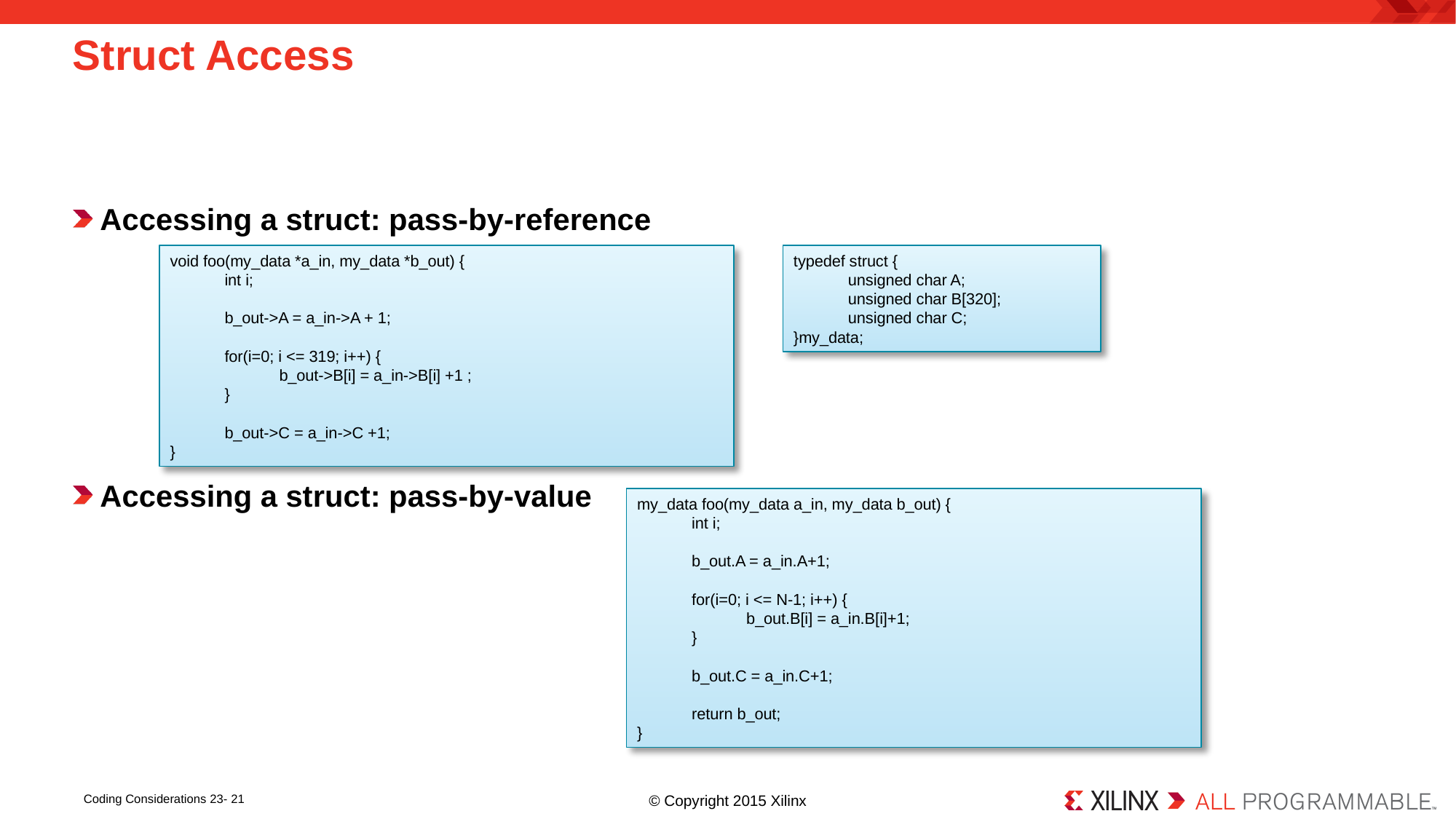

# Struct Access
Accessing a struct: pass-by-reference

Accessing a struct: pass-by-value

typedef struct {
	unsigned char A;
	unsigned char B[320];
	unsigned char C;
}my_data;
void foo(my_data *a_in, my_data *b_out) {
	int i;

	b_out->A = a_in->A + 1;

	for(i=0; i <= 319; i++) {
		b_out->B[i] = a_in->B[i] +1 ;
	}

	b_out->C = a_in->C +1;
}
my_data foo(my_data a_in, my_data b_out) {
	int i;

	b_out.A = a_in.A+1;

	for(i=0; i <= N-1; i++) {
		b_out.B[i] = a_in.B[i]+1;
	}

	b_out.C = a_in.C+1;

	return b_out;
}
Coding Considerations 23- 21
© Copyright 2015 Xilinx